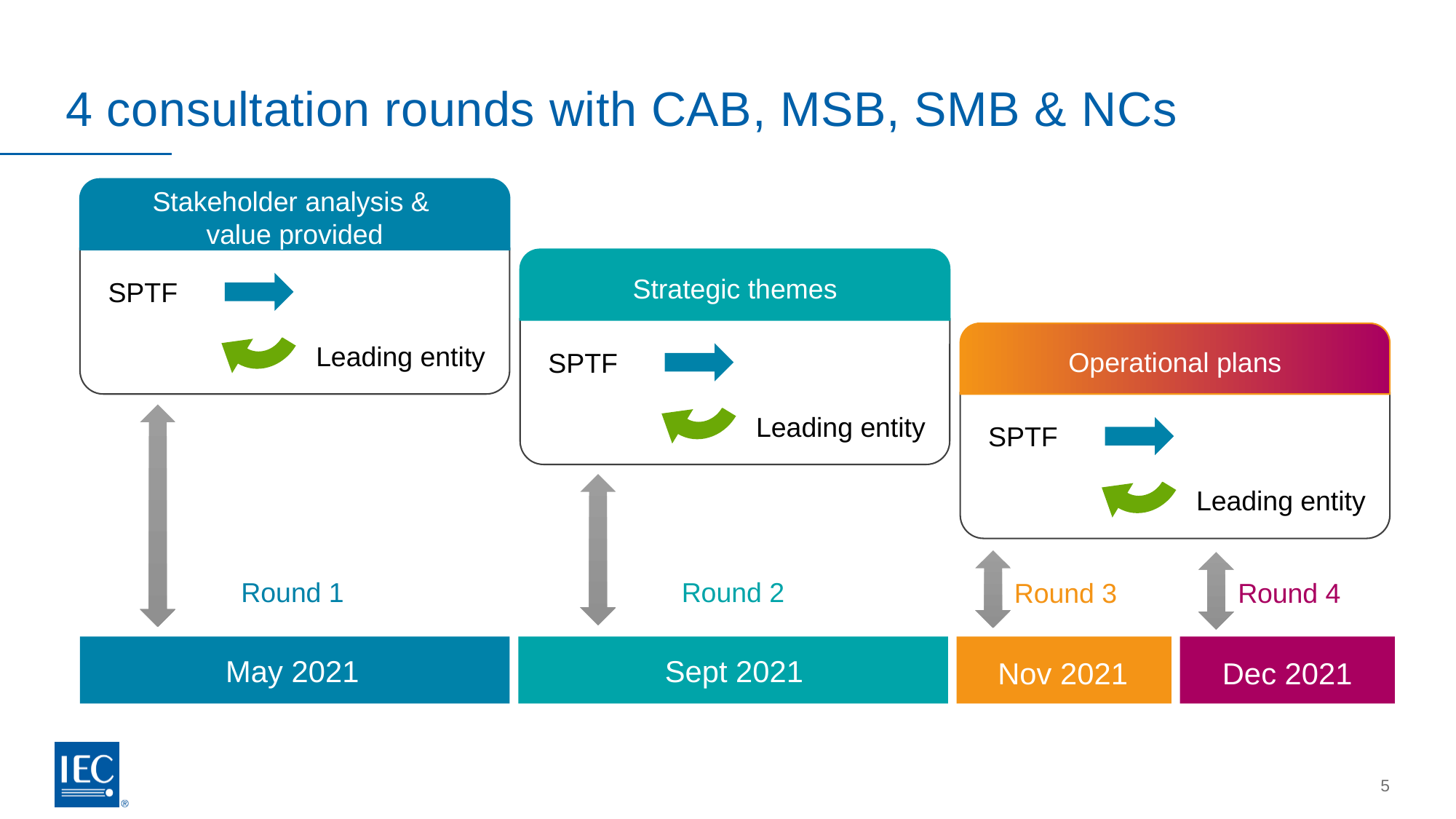

# 4 consultation rounds with CAB, MSB, SMB & NCs
Stakeholder analysis &
value provided

Strategic themes
SPTF

Operational plans
Leading entity
SPTF

Leading entity
SPTF

Leading entity

Round 2
Round 1
Round 3
Round 4

May 2021
Sept 2021
Nov 2021
Dec 2021
5